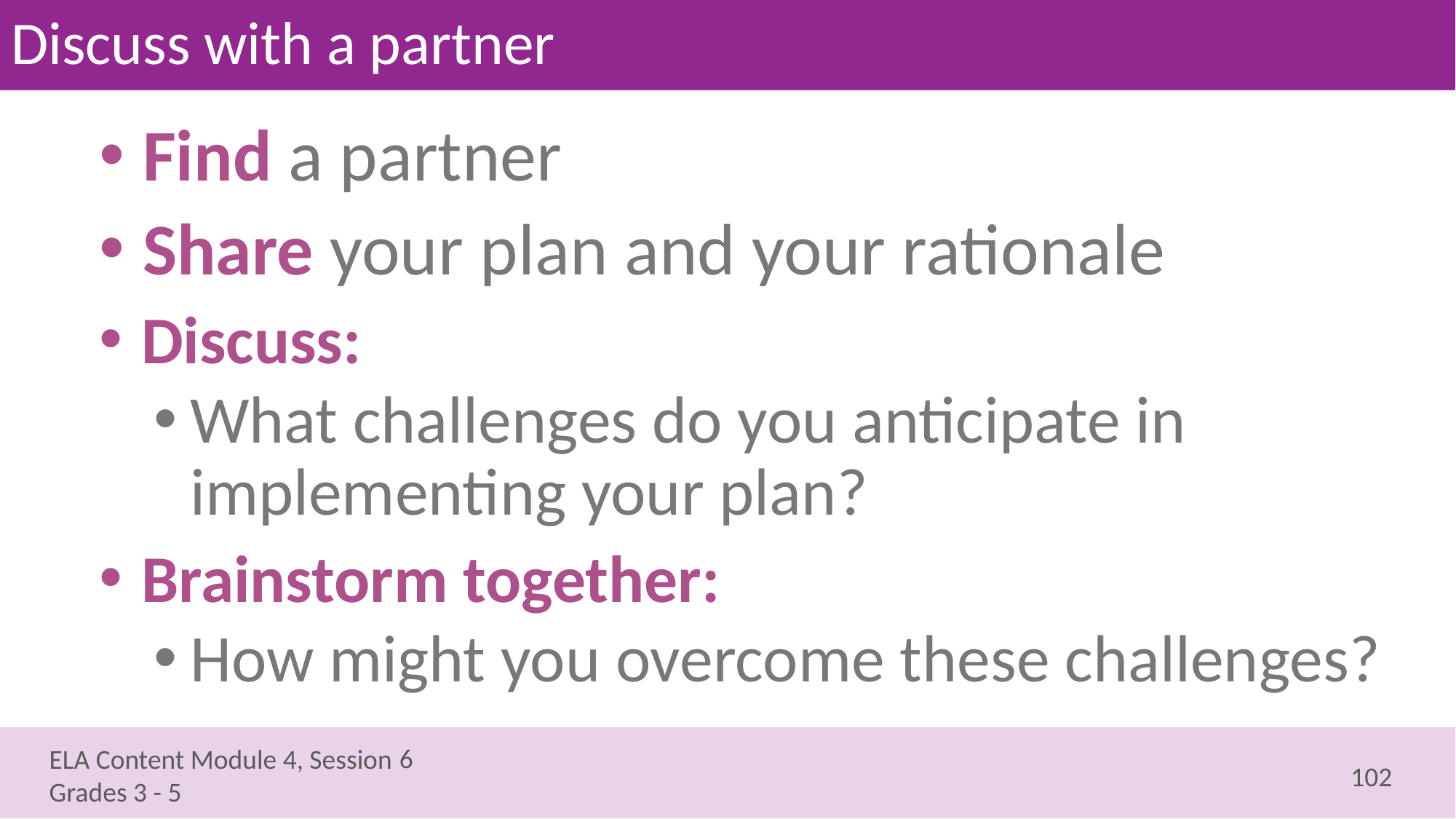

# Discuss with a partner
 Find a partner
 Share your plan and your rationale
 Discuss:
What challenges do you anticipate in implementing your plan?
 Brainstorm together:
How might you overcome these challenges?

6
102